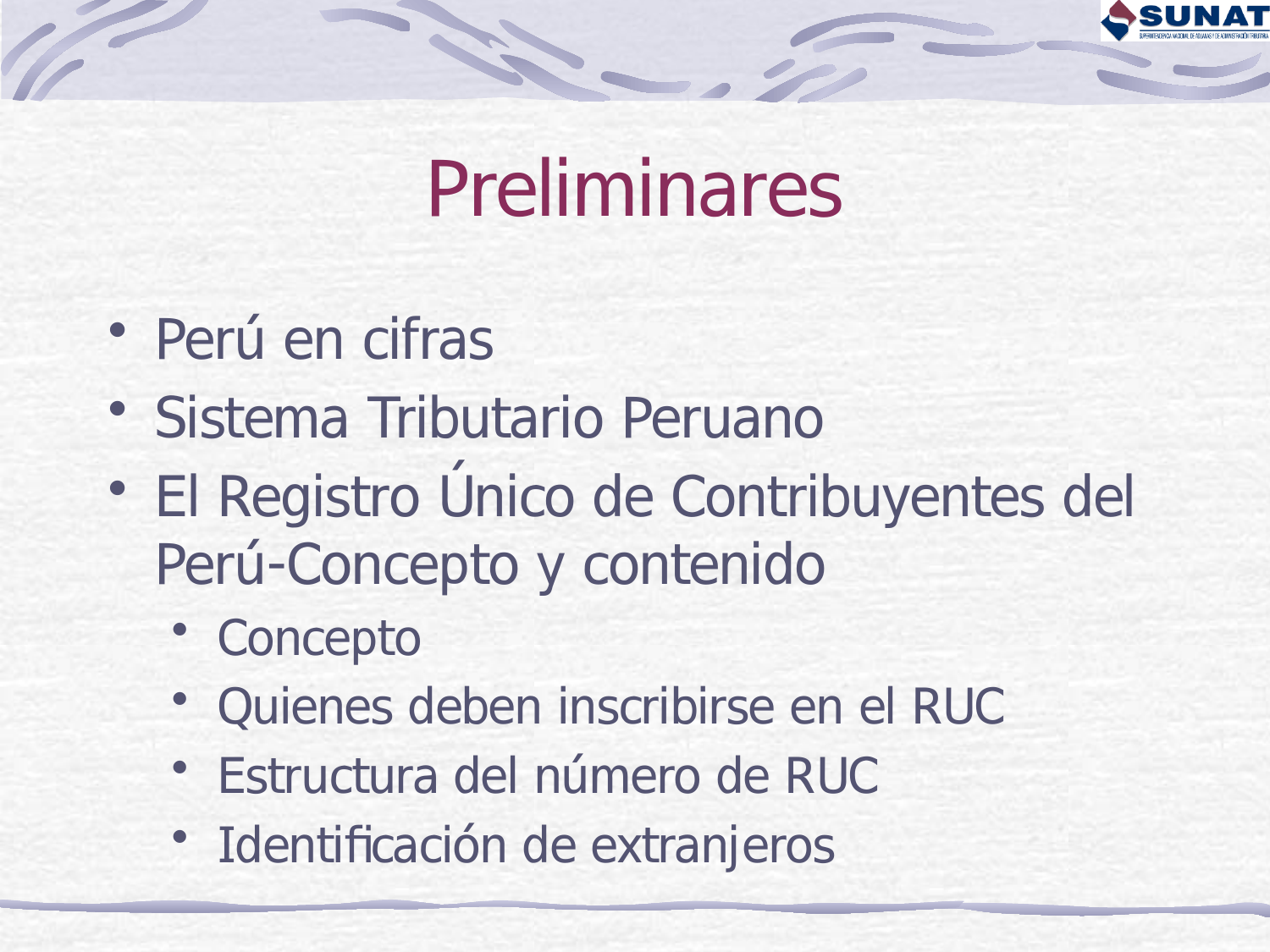

# Preliminares
Perú en cifras
Sistema Tributario Peruano
El Registro Único de Contribuyentes del Perú-Concepto y contenido
Concepto
Quienes deben inscribirse en el RUC
Estructura del número de RUC
Identificación de extranjeros